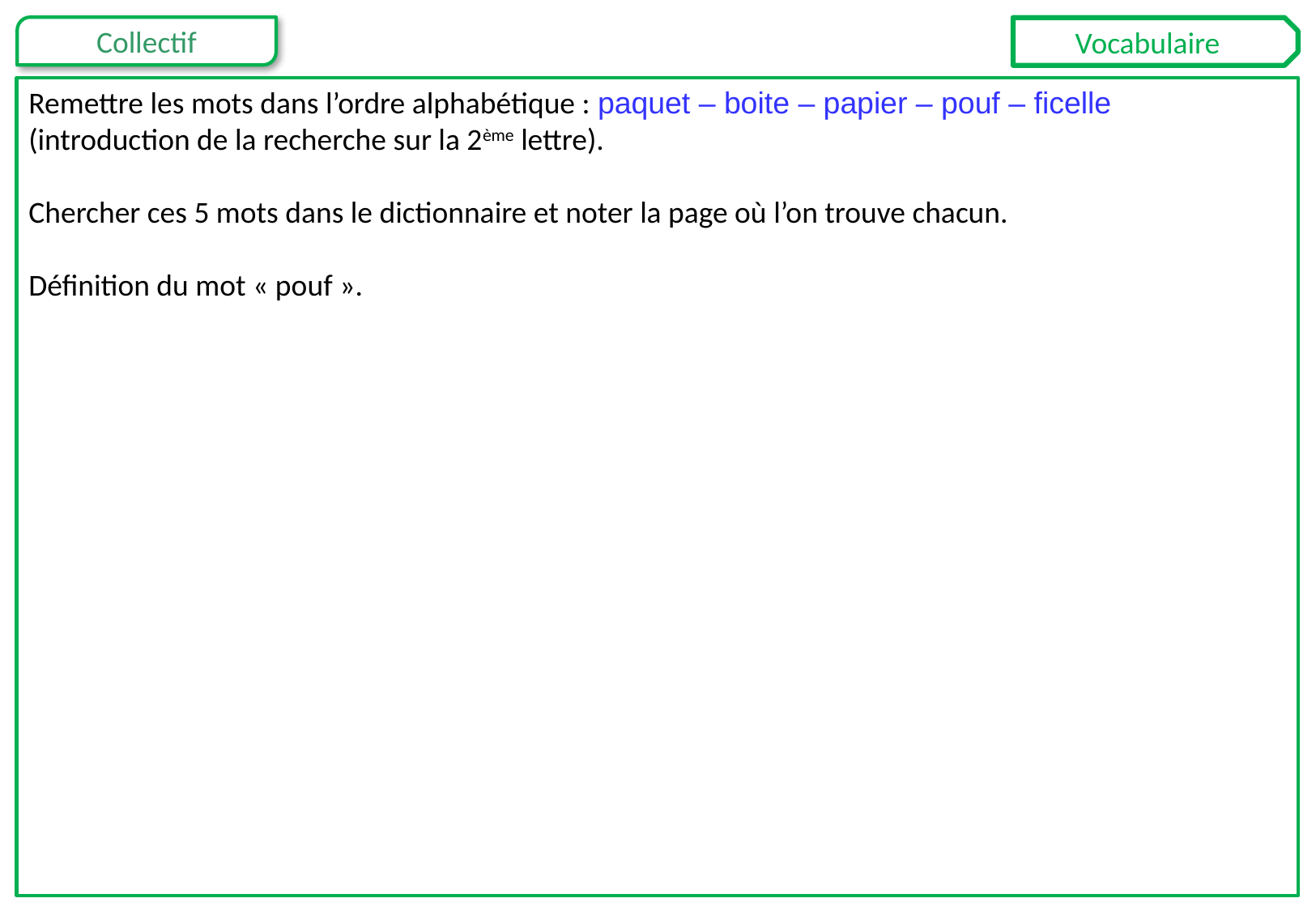

Vocabulaire
Remettre les mots dans l’ordre alphabétique : paquet – boite – papier – pouf – ficelle
(introduction de la recherche sur la 2ème lettre).

Chercher ces 5 mots dans le dictionnaire et noter la page où l’on trouve chacun.

Définition du mot « pouf ».